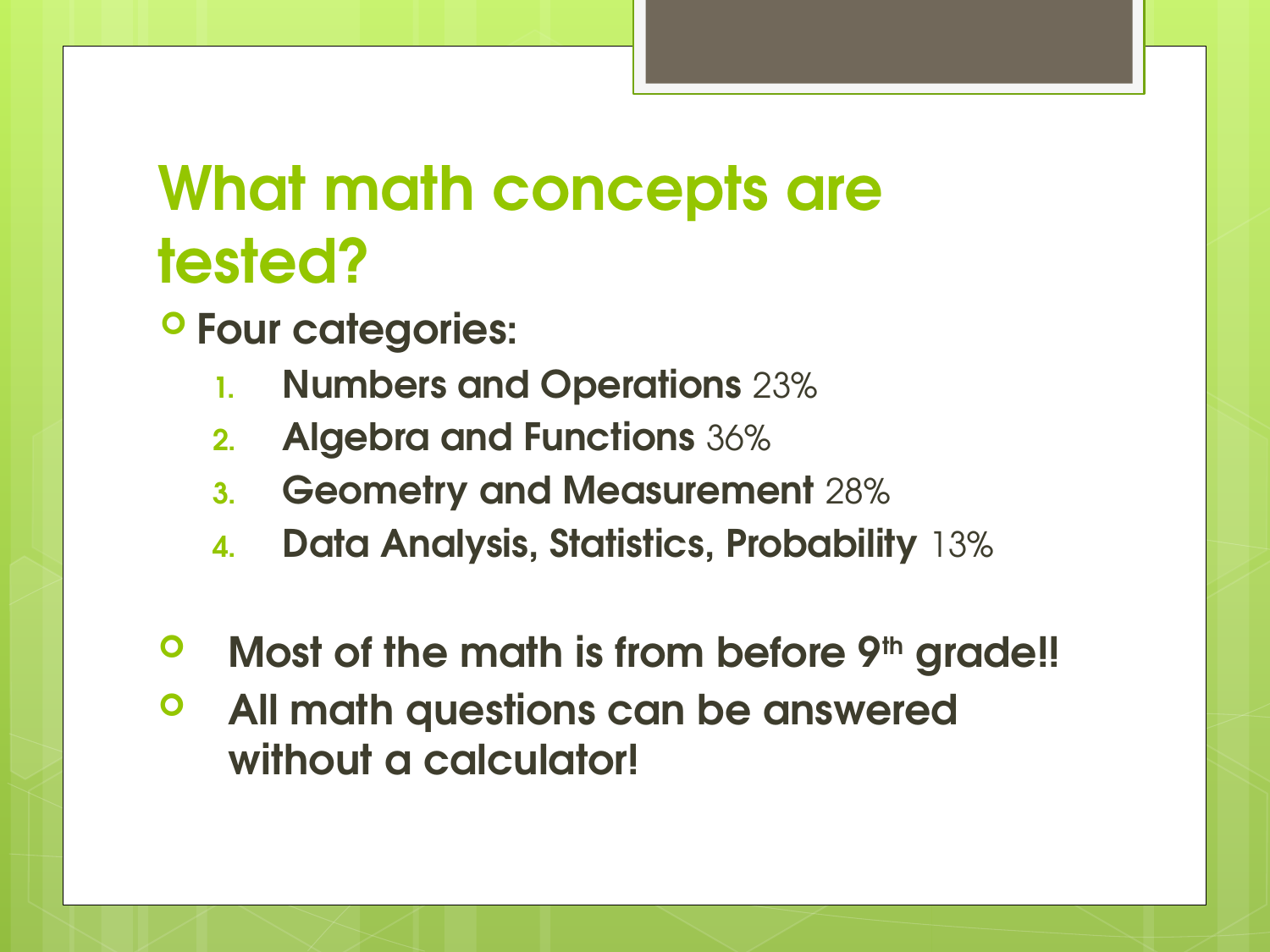

# What math concepts are tested?
Four categories:
Numbers and Operations 23%
Algebra and Functions 36%
Geometry and Measurement 28%
Data Analysis, Statistics, Probability 13%

Most of the math is from before 9th grade!!
All math questions can be answered without a calculator!